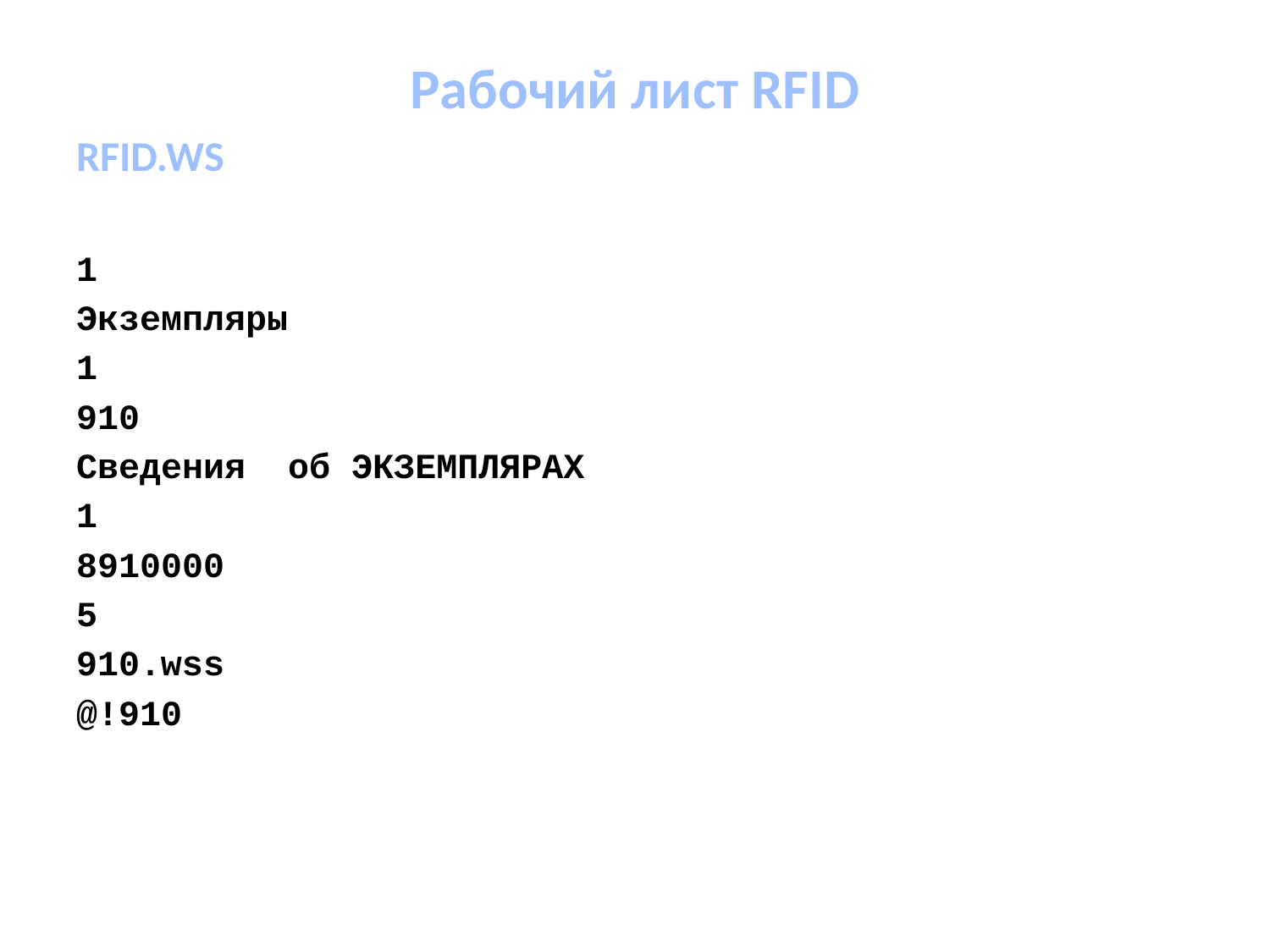

Рабочий лист RFID
RFID.WS

1
Экземпляры
1
910
Сведения  об ЭКЗЕМПЛЯРАХ
1
8910000
5
910.wss
@!910